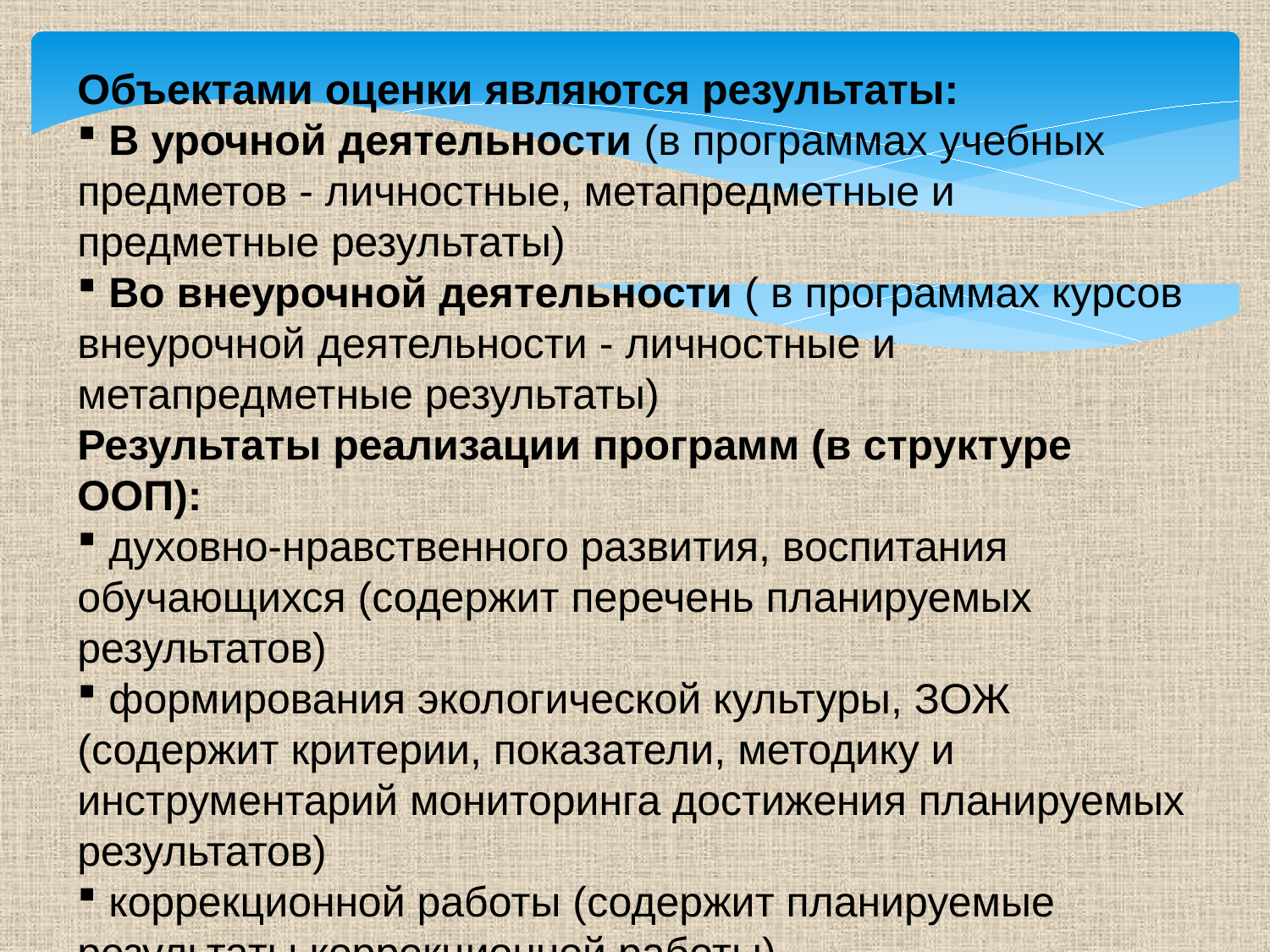

Объектами оценки являются результаты:
 В урочной деятельности (в программах учебных предметов - личностные, метапредметные и предметные результаты)
 Во внеурочной деятельности ( в программах курсов внеурочной деятельности - личностные и метапредметные результаты)
Результаты реализации программ (в структуре ООП):
 духовно-нравственного развития, воспитания обучающихся (содержит перечень планируемых результатов)
 формирования экологической культуры, ЗОЖ (содержит критерии, показатели, методику и инструментарий мониторинга достижения планируемых результатов)
 коррекционной работы (содержит планируемые результаты коррекционной работы)